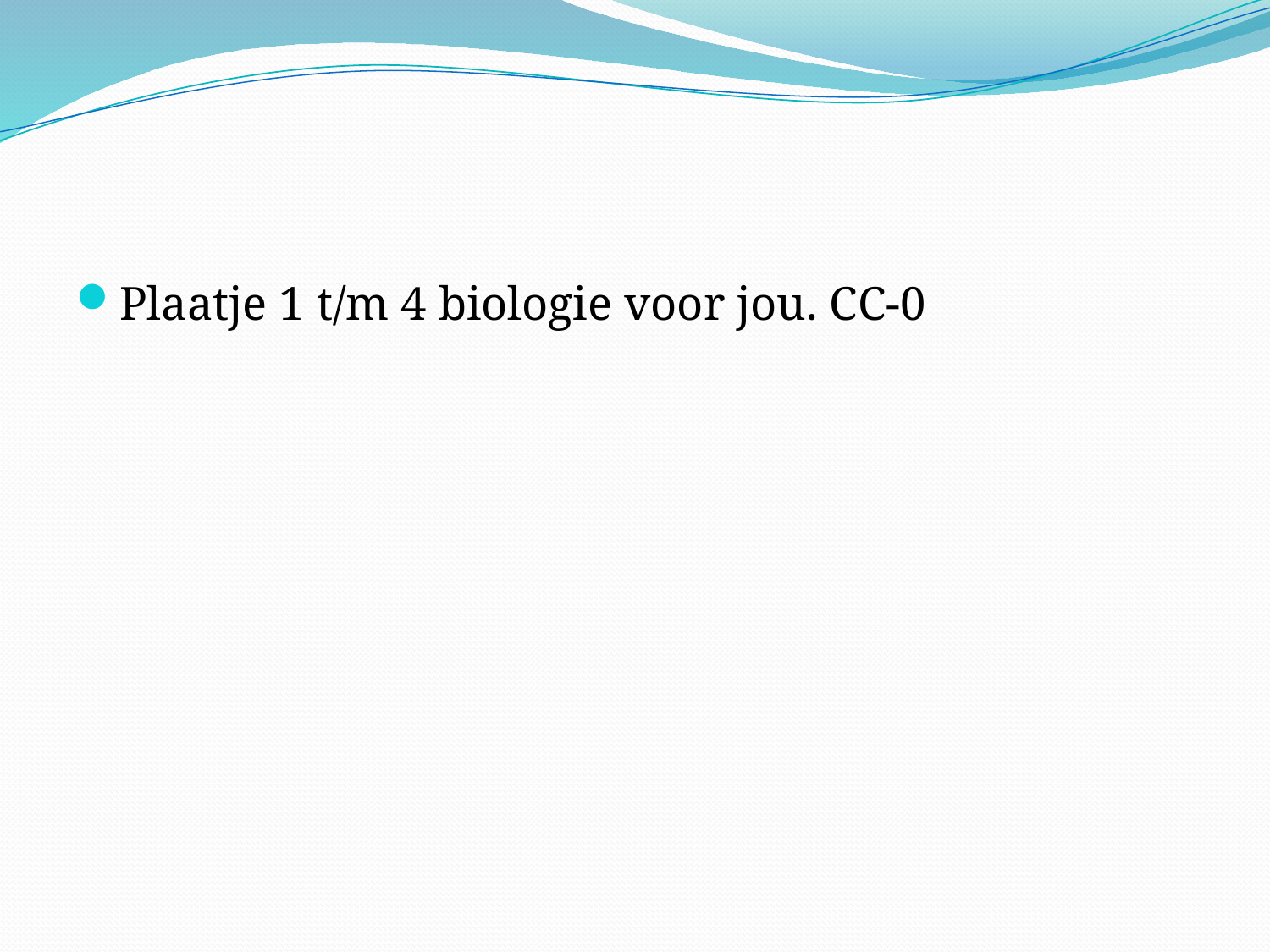

#
Plaatje 1 t/m 4 biologie voor jou. CC-0